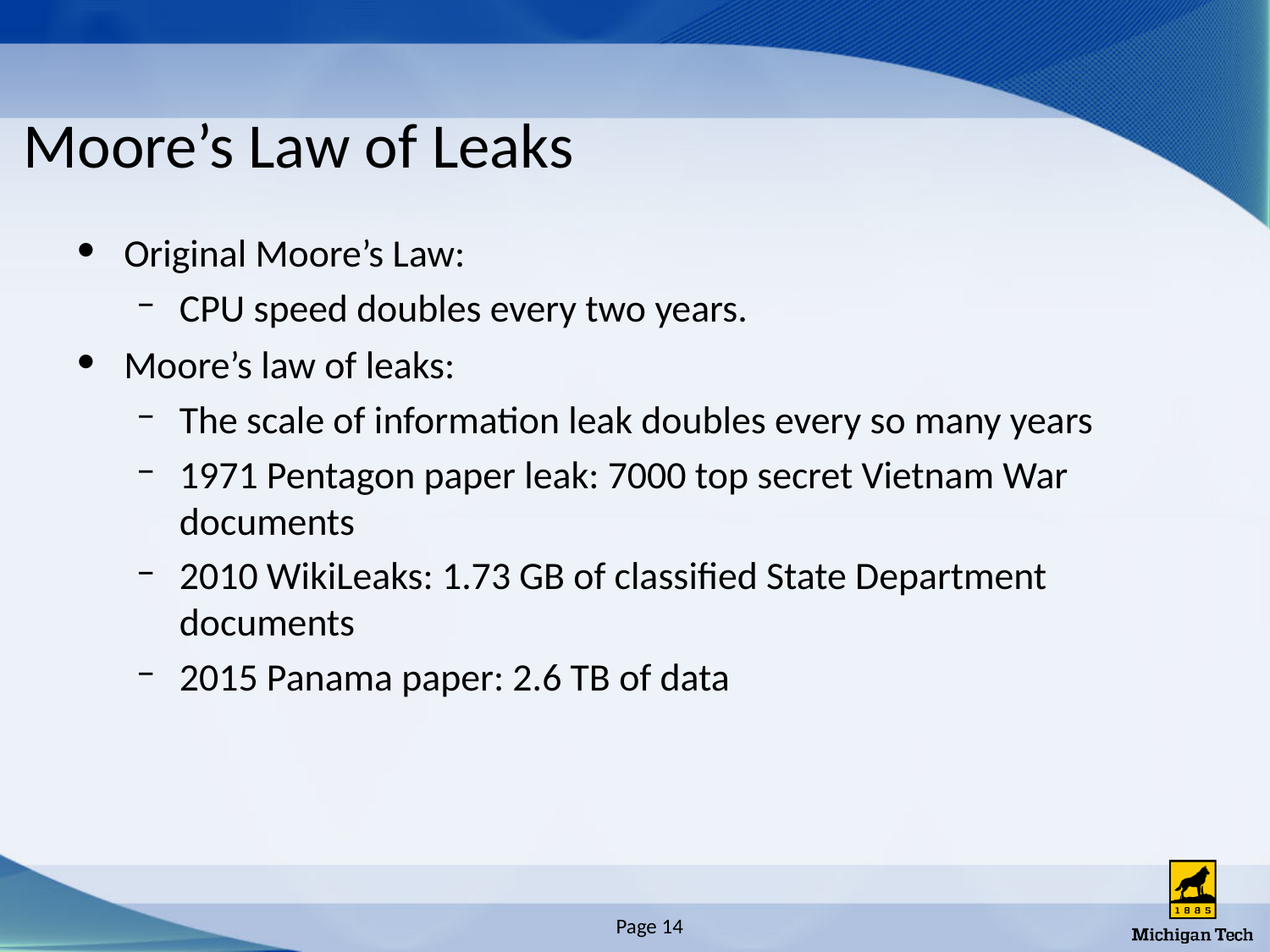

# Moore’s Law of Leaks
Original Moore’s Law:
CPU speed doubles every two years.
Moore’s law of leaks:
The scale of information leak doubles every so many years
1971 Pentagon paper leak: 7000 top secret Vietnam War documents
2010 WikiLeaks: 1.73 GB of classified State Department documents
2015 Panama paper: 2.6 TB of data